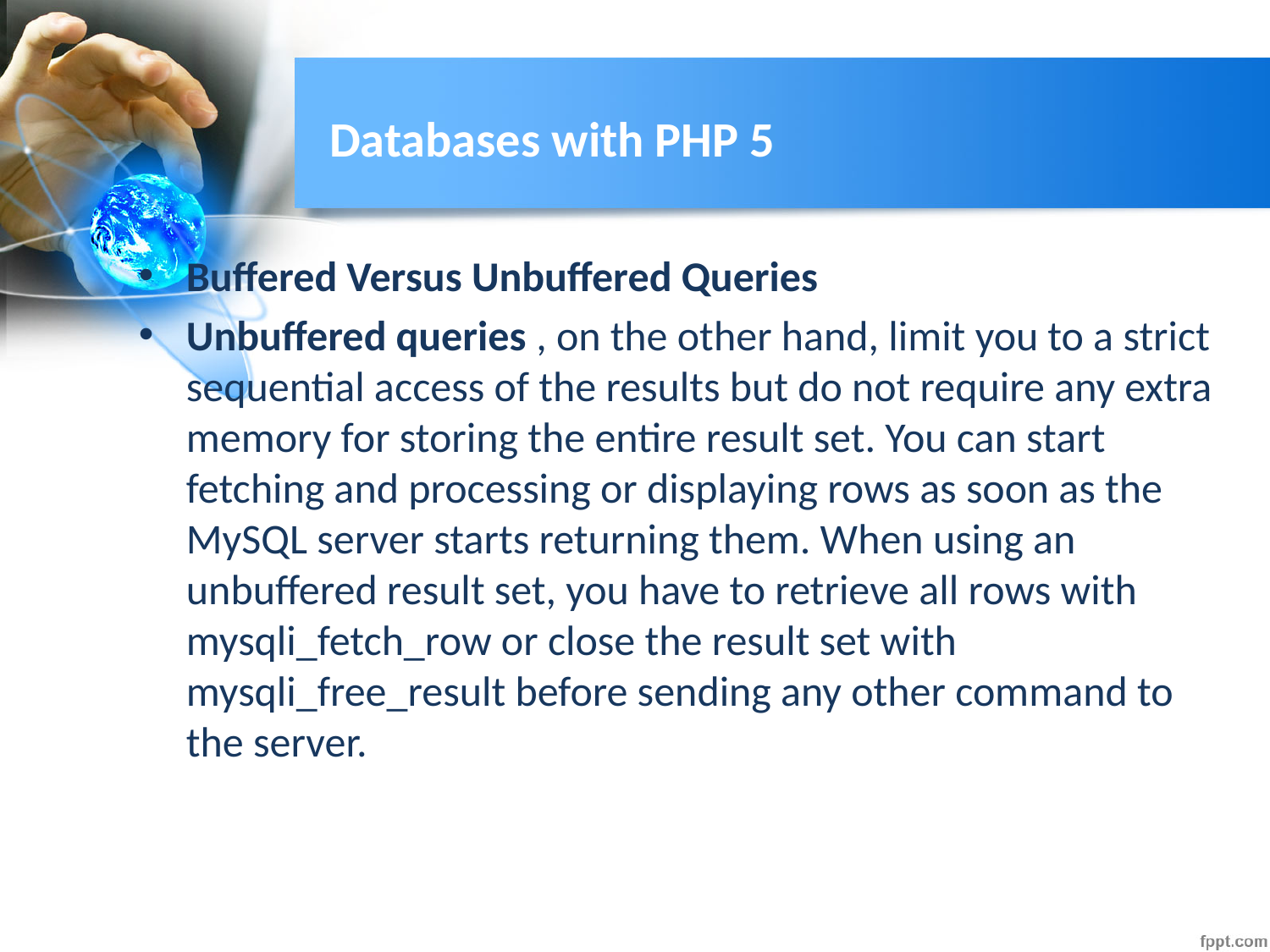

# Databases with PHP 5
Buffered Versus Unbuffered Queries
Unbuffered queries , on the other hand, limit you to a strict sequential access of the results but do not require any extra memory for storing the entire result set. You can start fetching and processing or displaying rows as soon as the MySQL server starts returning them. When using an unbuffered result set, you have to retrieve all rows with mysqli_fetch_row or close the result set with mysqli_free_result before sending any other command to the server.